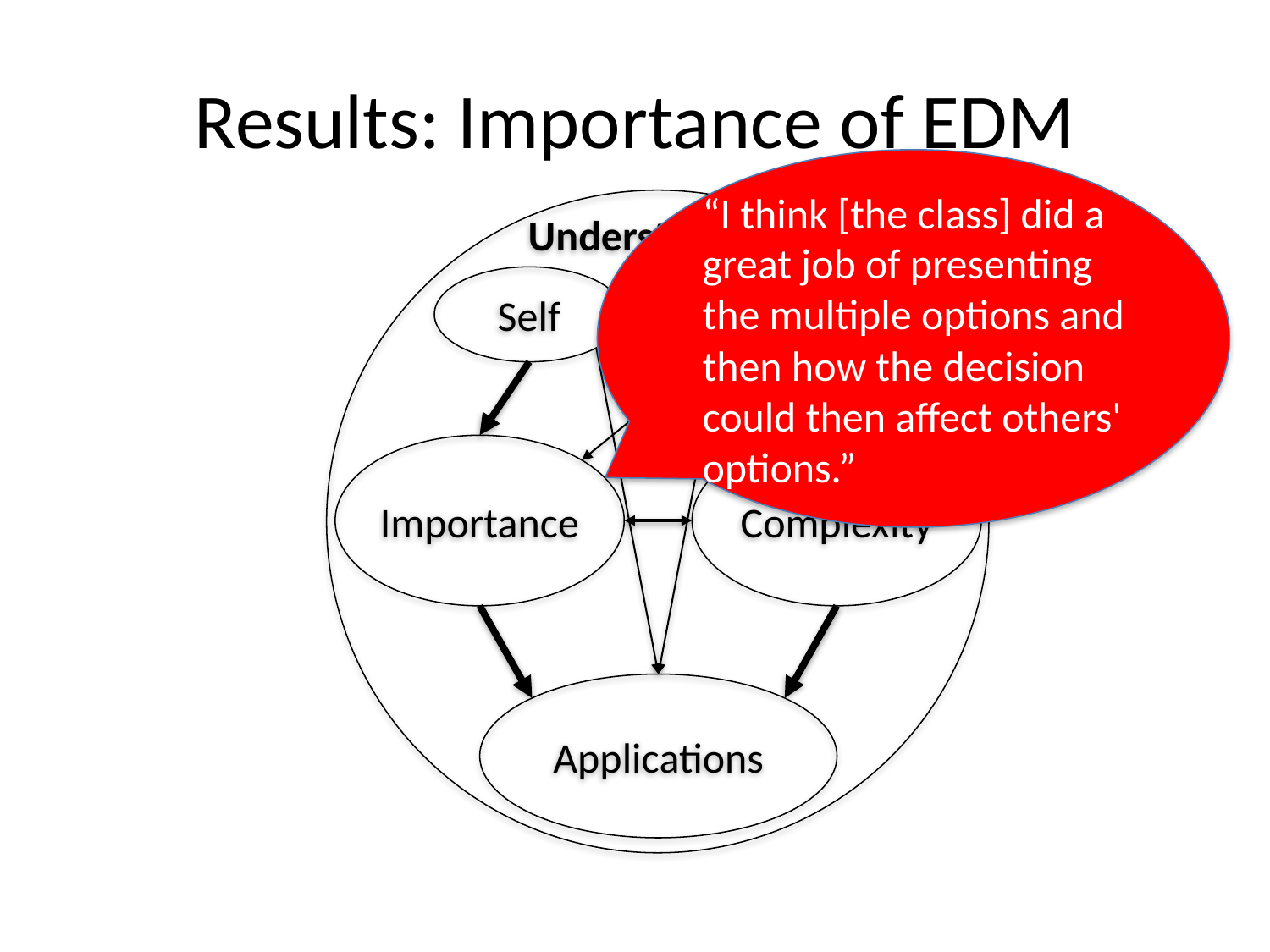

# Results: Importance of EDM
“I think [the class] did a great job of presenting the multiple options and then how the decision could then affect others' options.”
Understanding

Self
Others
Importance
Complexity
Applications